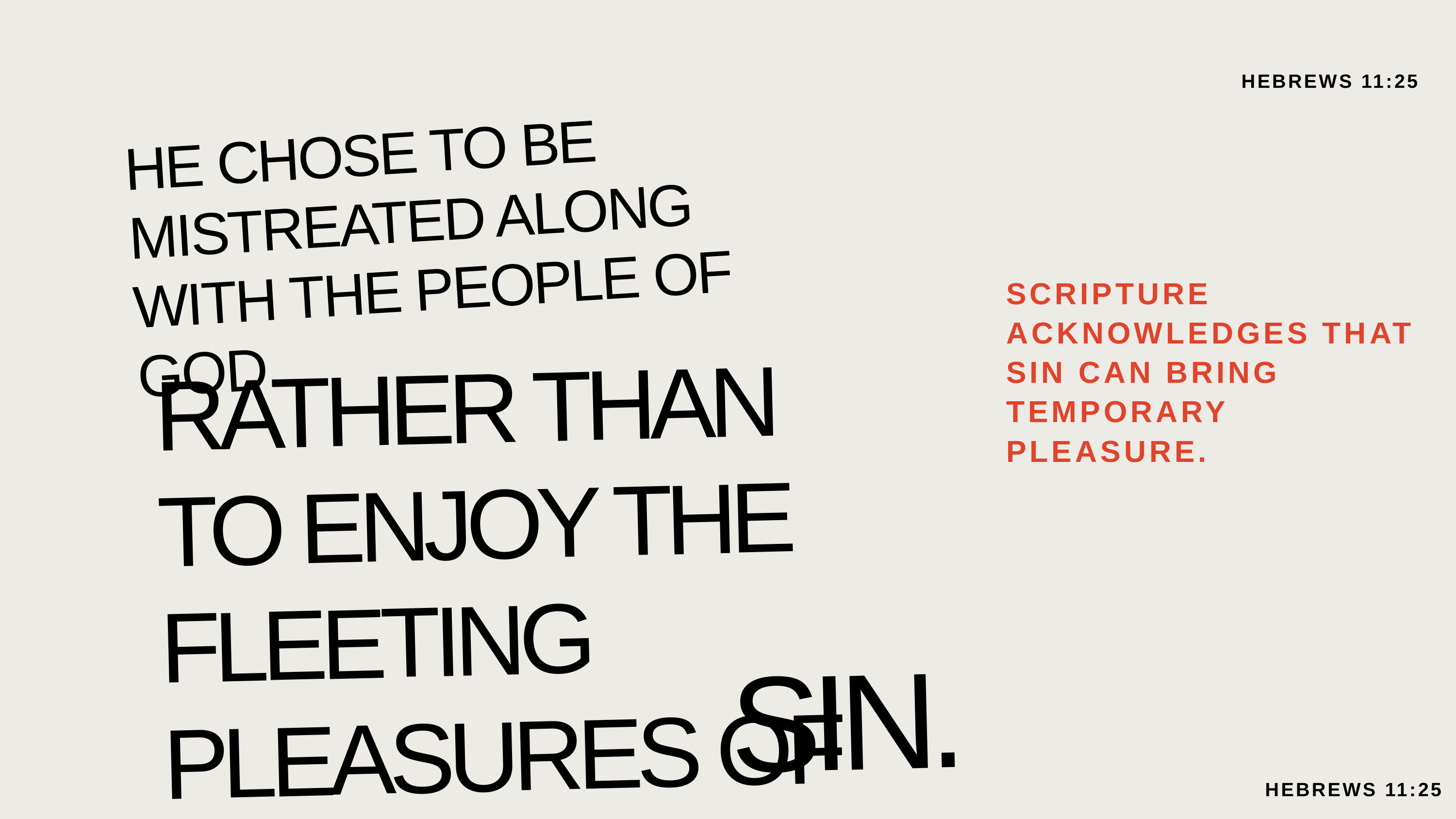

HEBREWS 11:25
HE CHOSE TO BE MISTREATED ALONG WITH THE PEOPLE OF GOD
SCRIPTURE ACKNOWLEDGES THAT SIN CAN BRING TEMPORARY PLEASURE.
RATHER THAN TO ENJOY THE FLEETING PLEASURES OF
SIN.
HEBREWS 11:25